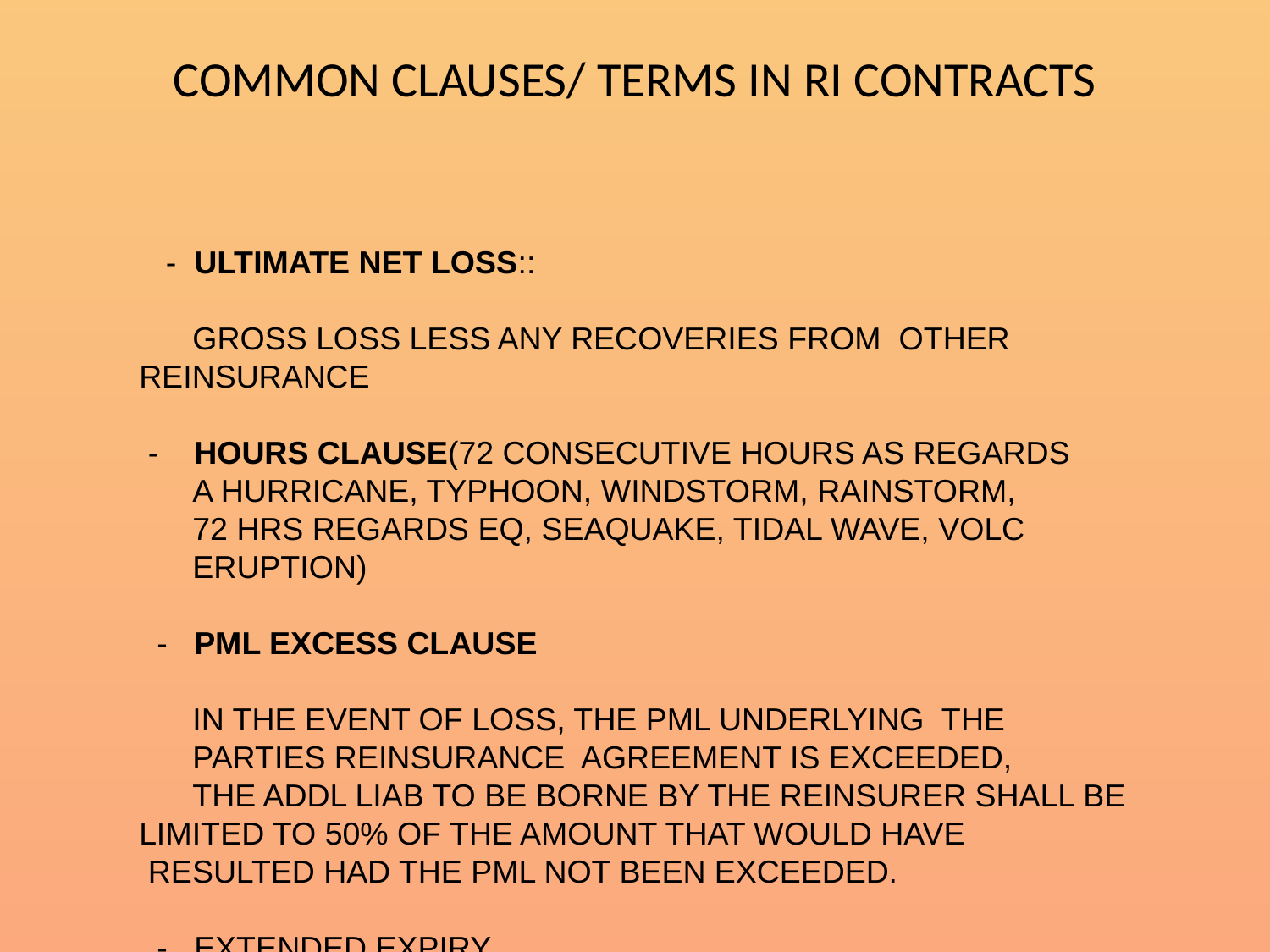

# COMMON CLAUSES/ TERMS IN RI CONTRACTS
   -  ULTIMATE NET LOSS::

      GROSS LOSS LESS ANY RECOVERIES FROM  OTHER     REINSURANCE

 -    HOURS CLAUSE(72 CONSECUTIVE HOURS AS REGARDS
      A HURRICANE, TYPHOON, WINDSTORM, RAINSTORM,
      72 HRS REGARDS EQ, SEAQUAKE, TIDAL WAVE, VOLC
      ERUPTION)

  -   PML EXCESS CLAUSE

      IN THE EVENT OF LOSS, THE PML UNDERLYING  THE
      PARTIES REINSURANCE  AGREEMENT IS EXCEEDED,
      THE ADDL LIAB TO BE BORNE BY THE REINSURER SHALL BE
LIMITED TO 50% OF THE AMOUNT THAT WOULD HAVE
 RESULTED HAD THE PML NOT BEEN EXCEEDED.

  -   EXTENDED EXPIRY